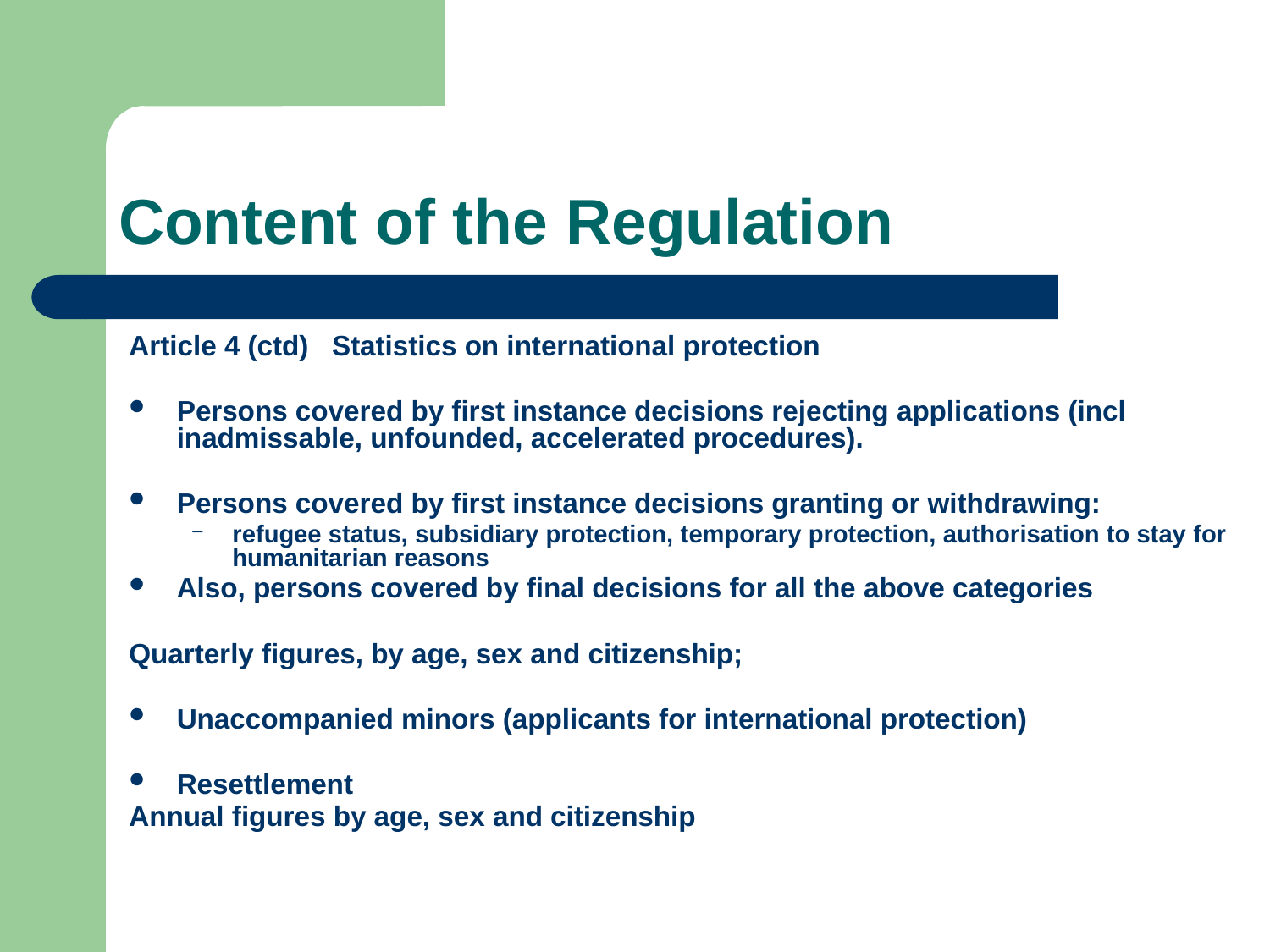

# Content of the Regulation
Article 4 (ctd)   Statistics on international protection

Persons covered by first instance decisions rejecting applications (incl inadmissable, unfounded, accelerated procedures).

Persons covered by first instance decisions granting or withdrawing:
refugee status, subsidiary protection, temporary protection, authorisation to stay for humanitarian reasons
Also, persons covered by final decisions for all the above categories

Quarterly figures, by age, sex and citizenship;

Unaccompanied minors (applicants for international protection)

Resettlement
Annual figures by age, sex and citizenship